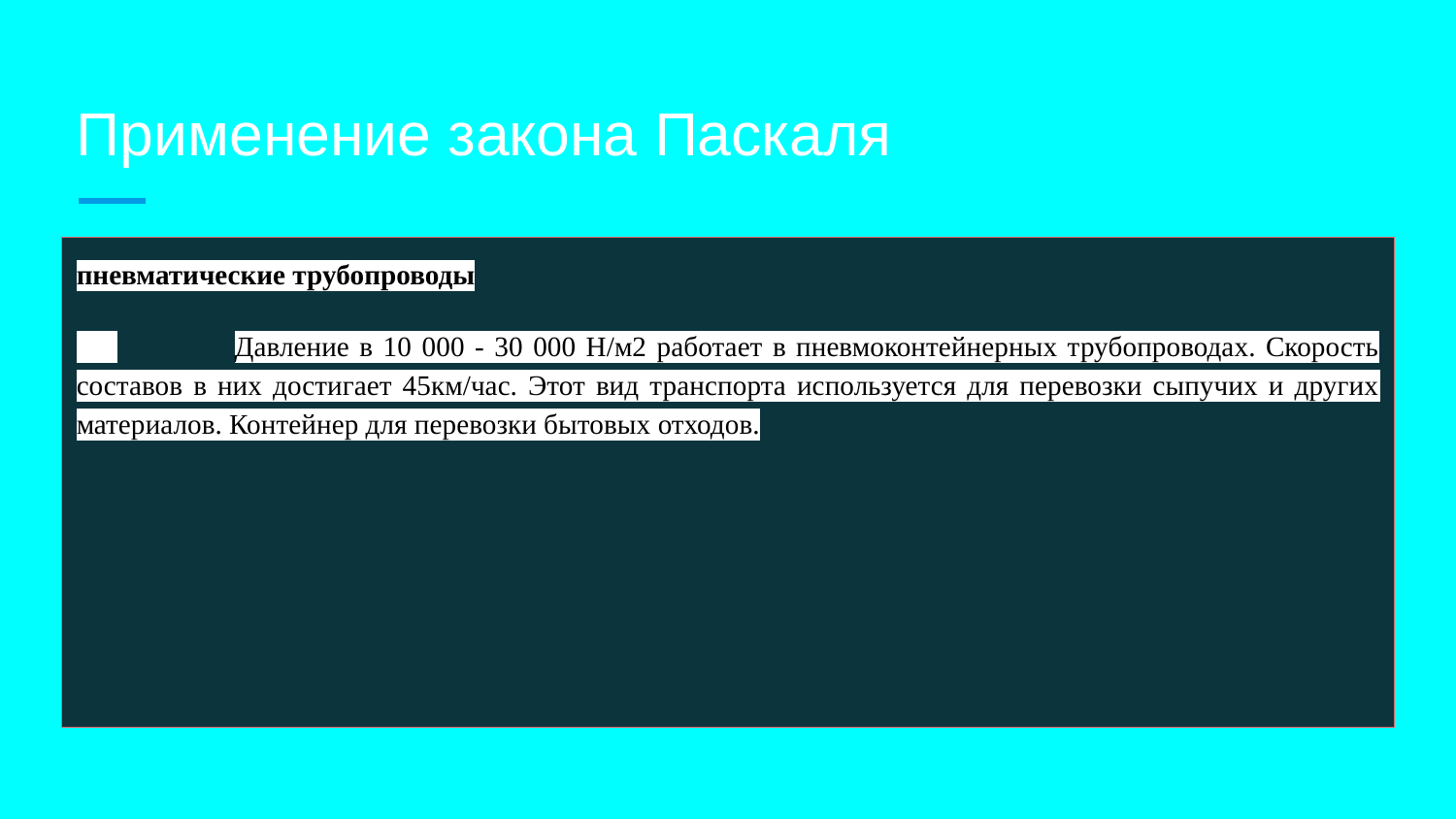

# Применение закона Паскаля
пневматические трубопроводы
    	Давление в 10 000 - 30 000 Н/м2 работает в пневмоконтейнерных трубопроводах. Скорость составов в них достигает 45км/час. Этот вид транспорта используется для перевозки сыпучих и других материалов. Контейнер для перевозки бытовых отходов.